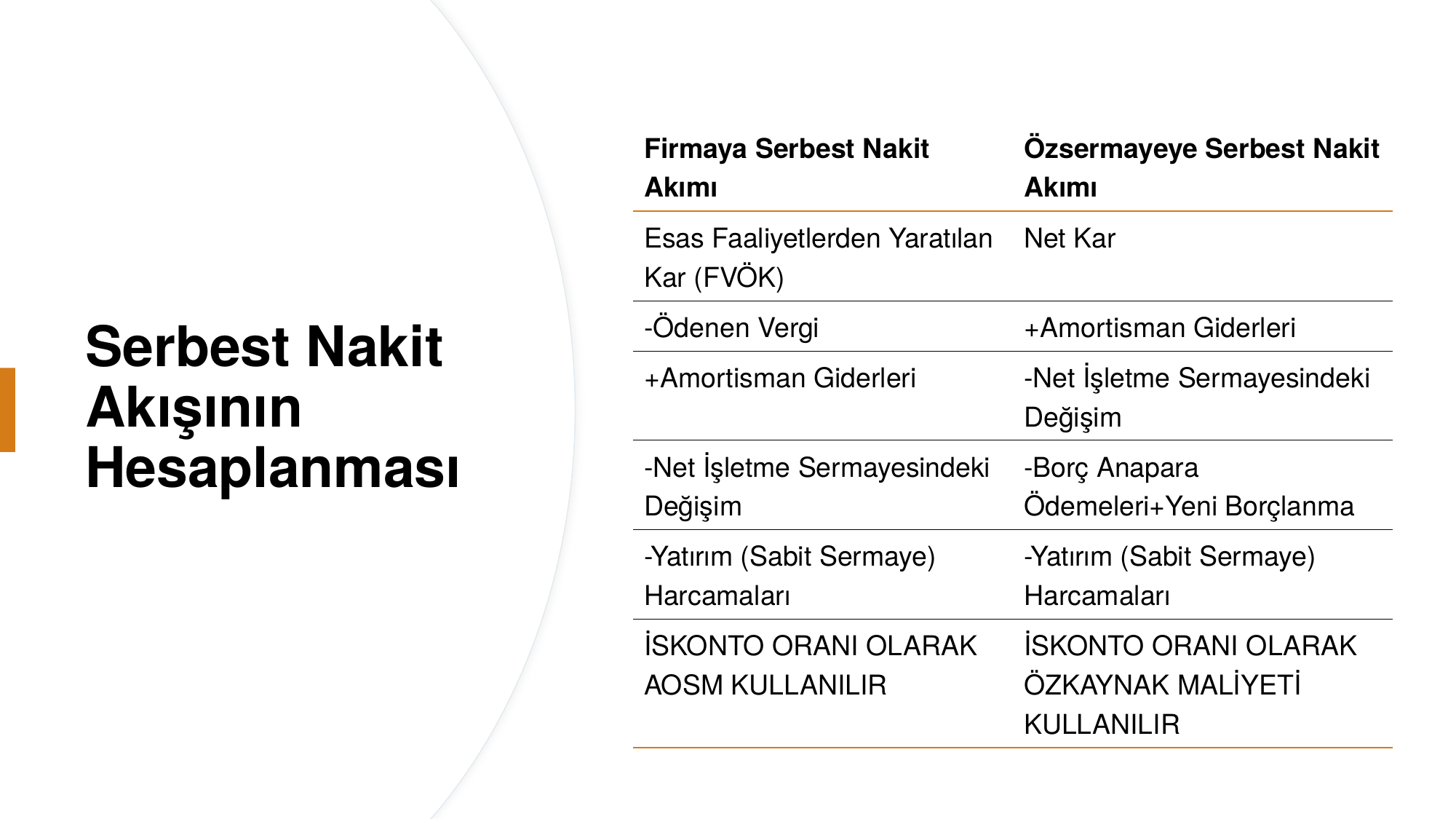

| Firmaya Serbest Nakit Akımı | Özsermayeye Serbest Nakit Akımı |
| --- | --- |
| Esas Faaliyetlerden Yaratılan Kar (FVÖK) | Net Kar |
| -Ödenen Vergi | +Amortisman Giderleri |
| +Amortisman Giderleri | -Net İşletme Sermayesindeki Değişim |
| -Net İşletme Sermayesindeki Değişim | -Borç Anapara Ödemeleri+Yeni Borçlanma |
| -Yatırım (Sabit Sermaye) Harcamaları | -Yatırım (Sabit Sermaye) Harcamaları |
| İSKONTO ORANI OLARAK AOSM KULLANILIR | İSKONTO ORANI OLARAK ÖZKAYNAK MALİYETİ KULLANILIR |
# Serbest Nakit Akışının Hesaplanması